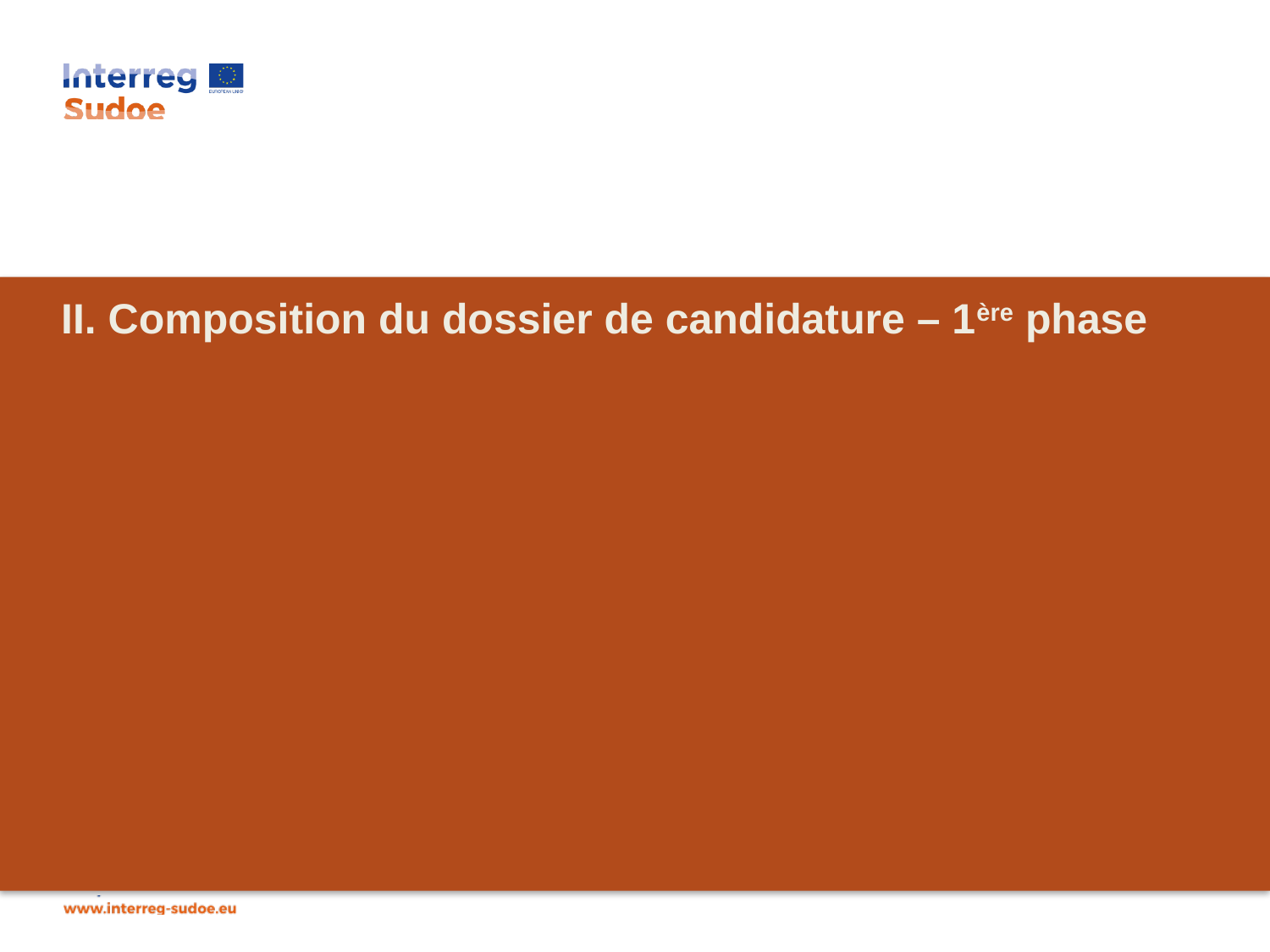

# II. Composition du dossier de candidature – 1ère phase